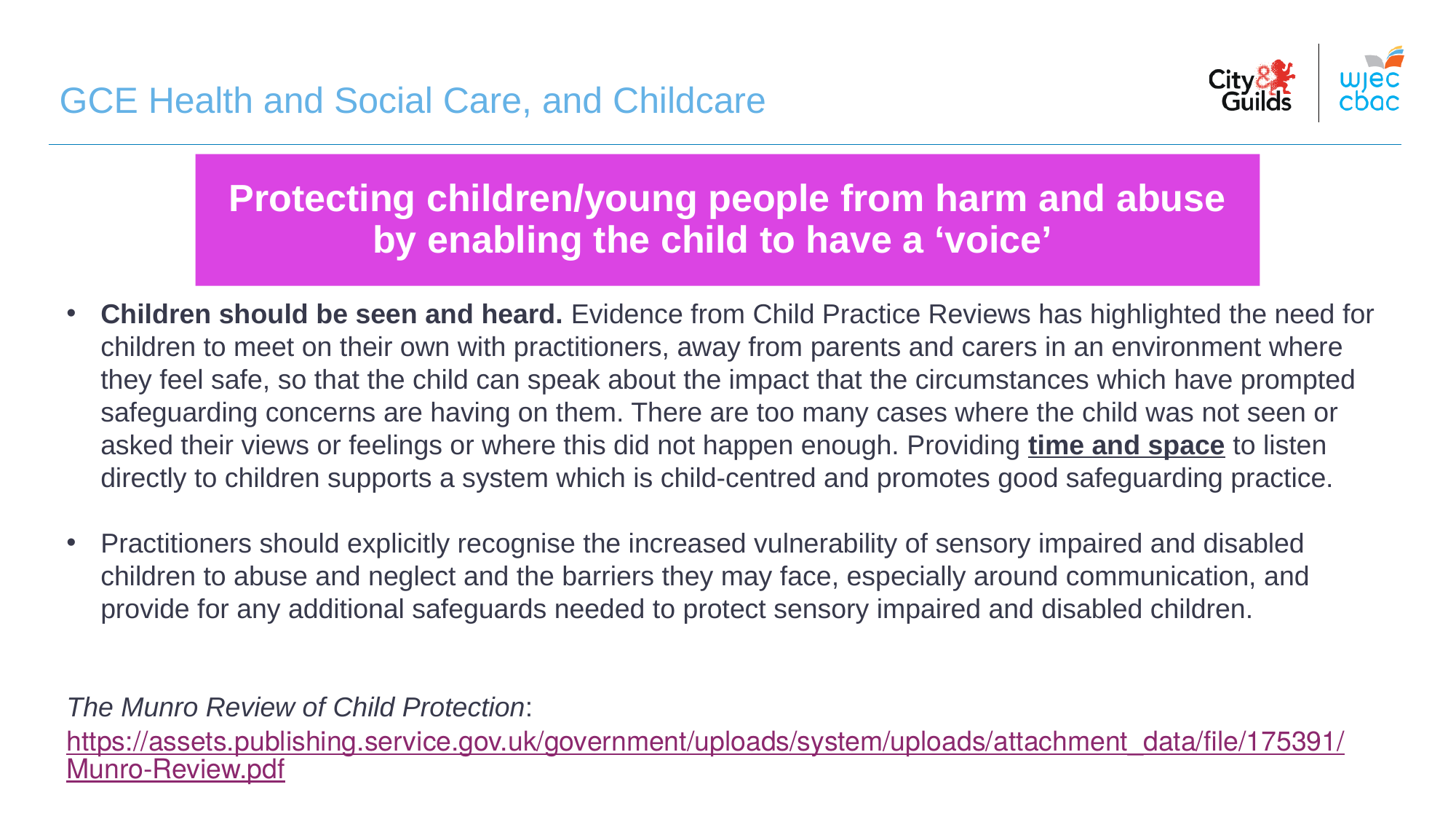

GCE Health and Social Care, and Childcare
# Protecting children/young people from harm and abuse by enabling the child to have a ‘voice’
Children should be seen and heard. Evidence from Child Practice Reviews has highlighted the need for children to meet on their own with practitioners, away from parents and carers in an environment where they feel safe, so that the child can speak about the impact that the circumstances which have prompted safeguarding concerns are having on them. There are too many cases where the child was not seen or asked their views or feelings or where this did not happen enough. Providing time and space to listen directly to children supports a system which is child-centred and promotes good safeguarding practice.

Practitioners should explicitly recognise the increased vulnerability of sensory impaired and disabled children to abuse and neglect and the barriers they may face, especially around communication, and provide for any additional safeguards needed to protect sensory impaired and disabled children.

The Munro Review of Child Protection:
https://assets.publishing.service.gov.uk/government/uploads/system/uploads/attachment_data/file/175391/Munro-Review.pdf